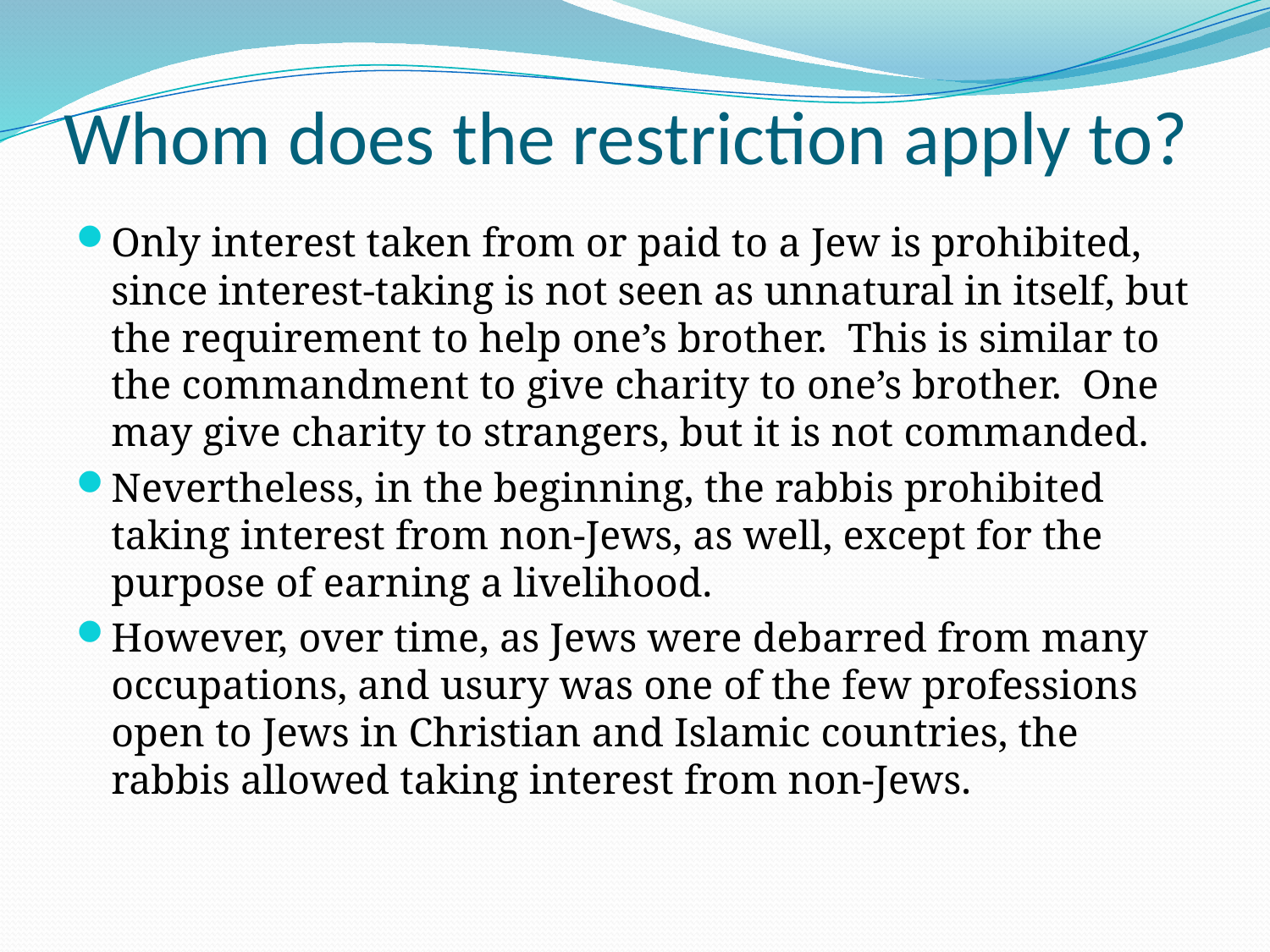

# Whom does the restriction apply to?
Only interest taken from or paid to a Jew is prohibited, since interest-taking is not seen as unnatural in itself, but the requirement to help one’s brother.  This is similar to the commandment to give charity to one’s brother.  One may give charity to strangers, but it is not commanded.
Nevertheless, in the beginning, the rabbis prohibited taking interest from non-Jews, as well, except for the purpose of earning a livelihood.
However, over time, as Jews were debarred from many occupations, and usury was one of the few professions open to Jews in Christian and Islamic countries, the rabbis allowed taking interest from non-Jews.